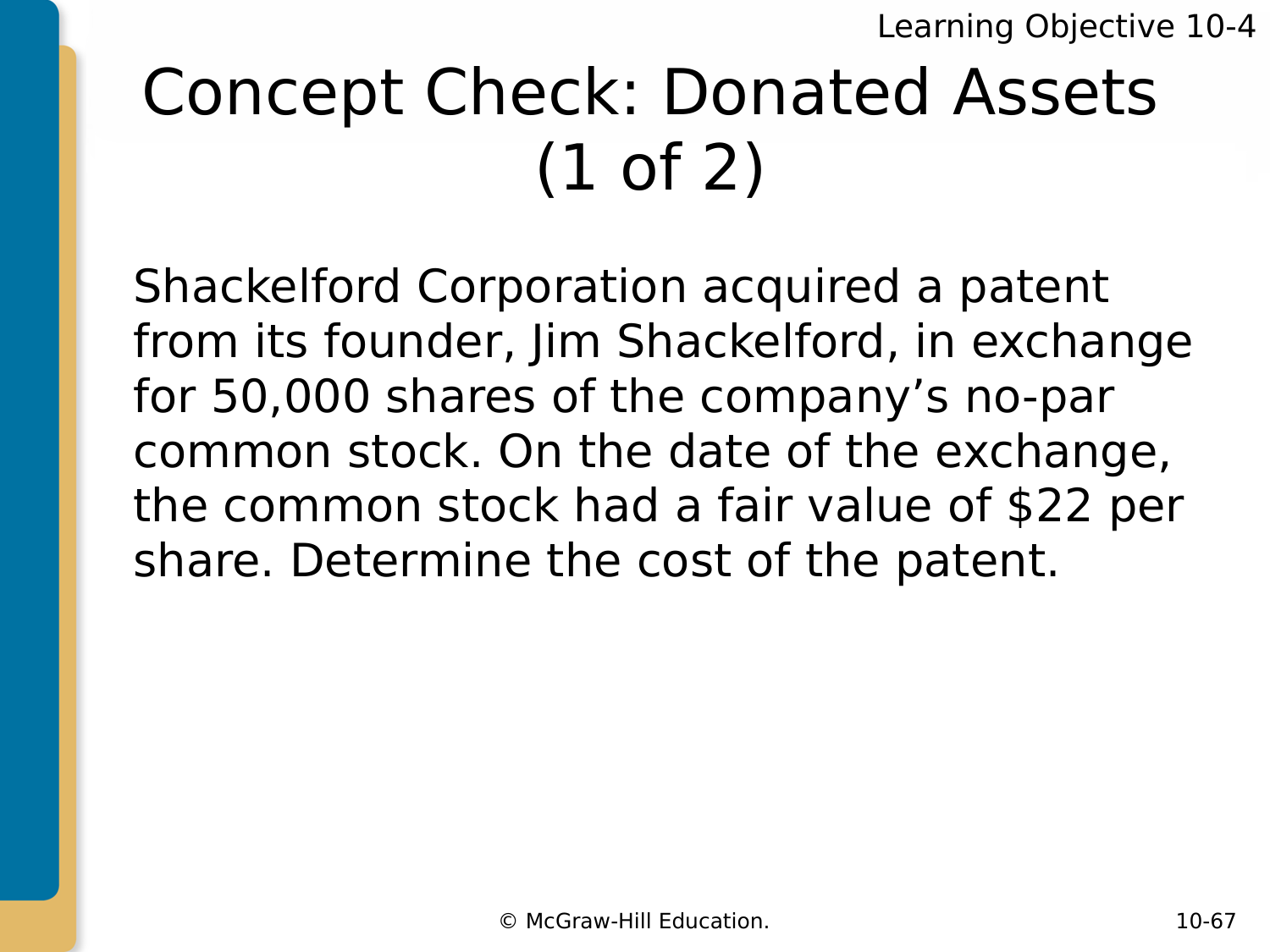

Learning Objective 10-4
# Concept Check: Donated Assets (1 of 2)
Shackelford Corporation acquired a patent from its founder, Jim Shackelford, in exchange for 50,000 shares of the company’s no-par common stock. On the date of the exchange, the common stock had a fair value of $22 per share. Determine the cost of the patent.